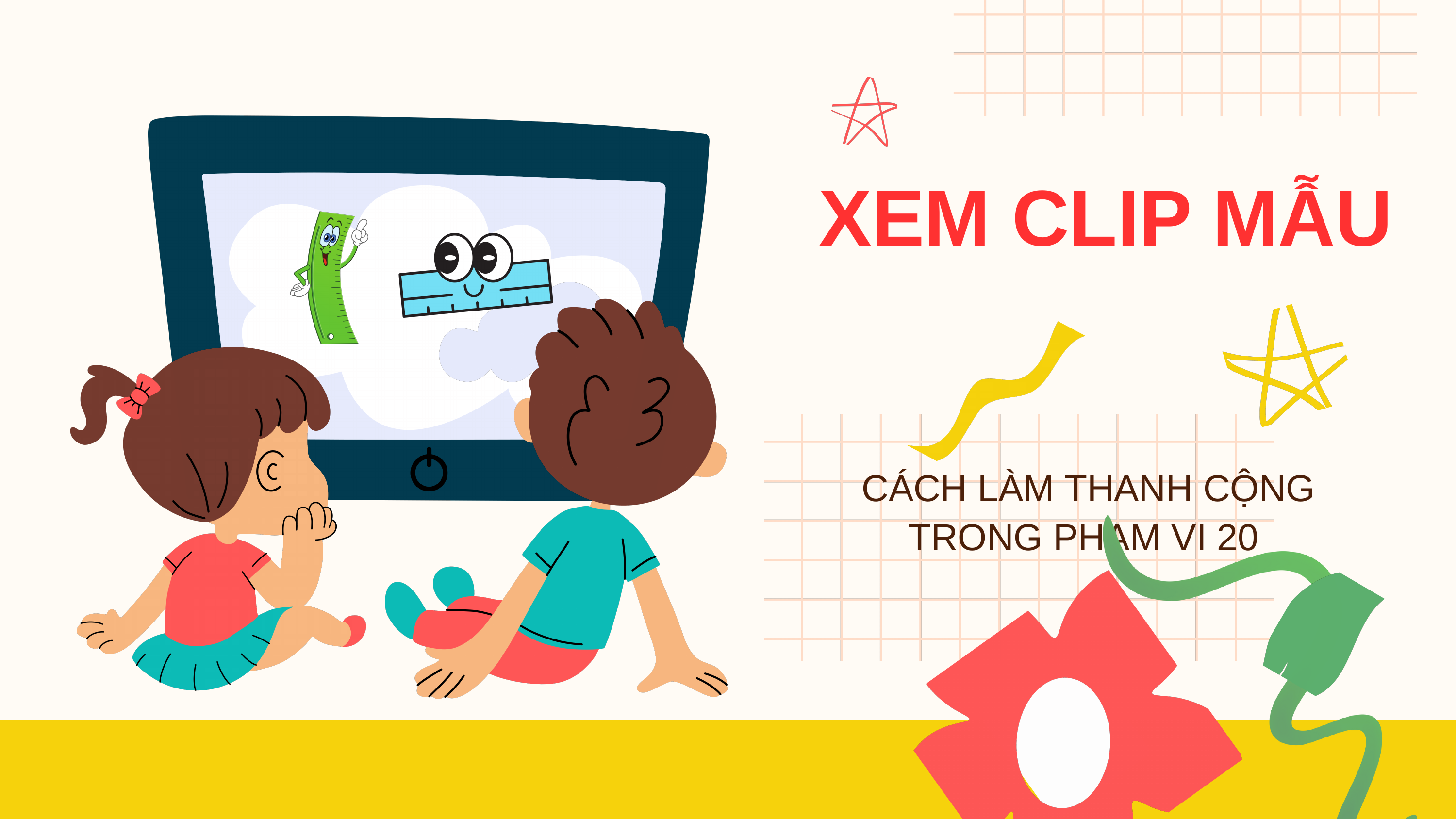

XEM CLIP MẪU

CÁCH LÀM THANH CỘNG TRONG PHẠM VI 20